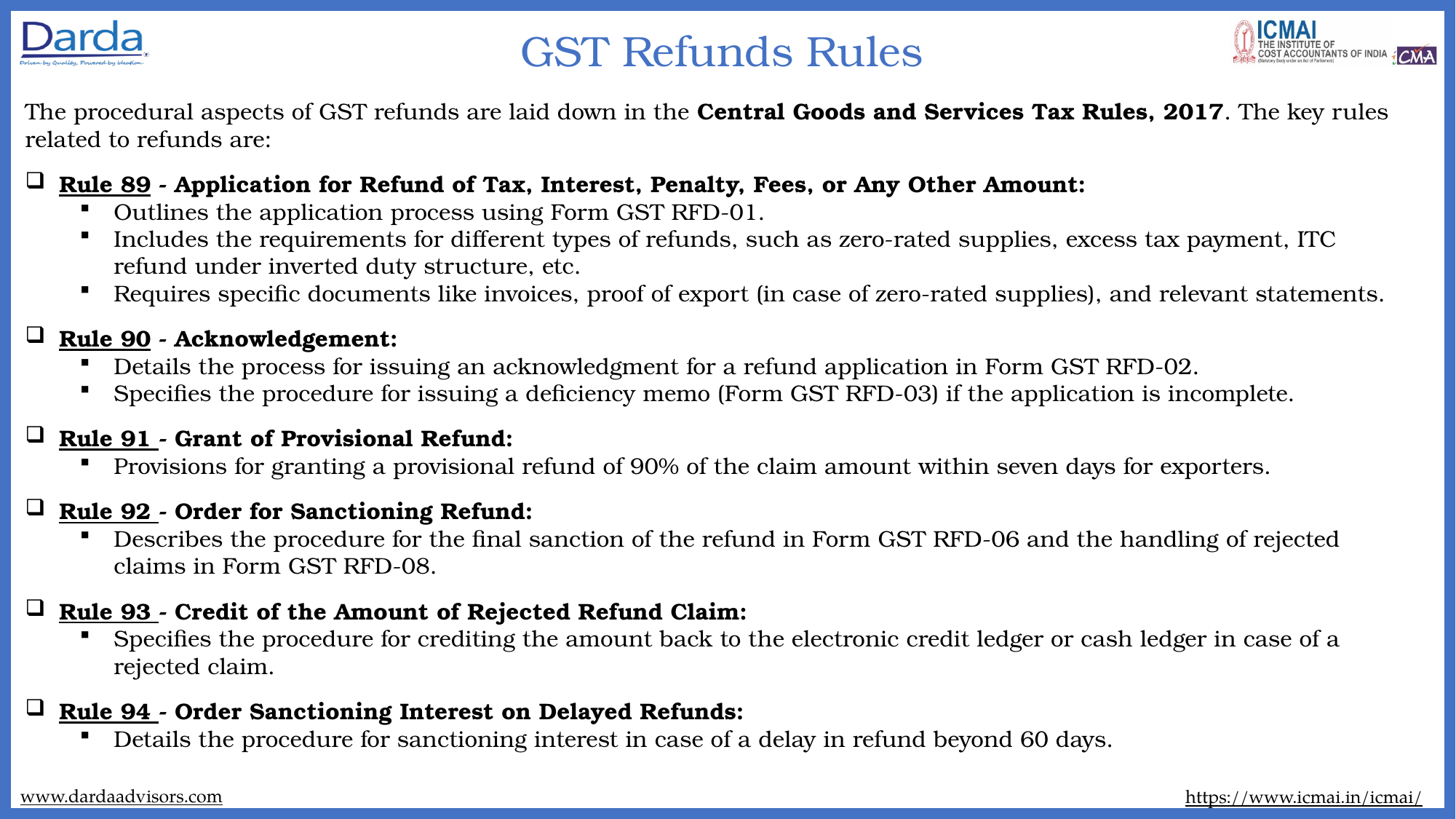

GST Refunds Rules
The procedural aspects of GST refunds are laid down in the Central Goods and Services Tax Rules, 2017. The key rules related to refunds are:

Rule 89 - Application for Refund of Tax, Interest, Penalty, Fees, or Any Other Amount:
Outlines the application process using Form GST RFD-01.
Includes the requirements for different types of refunds, such as zero-rated supplies, excess tax payment, ITC refund under inverted duty structure, etc.
Requires specific documents like invoices, proof of export (in case of zero-rated supplies), and relevant statements.

Rule 90 - Acknowledgement:
Details the process for issuing an acknowledgment for a refund application in Form GST RFD-02.
Specifies the procedure for issuing a deficiency memo (Form GST RFD-03) if the application is incomplete.

Rule 91 - Grant of Provisional Refund:
Provisions for granting a provisional refund of 90% of the claim amount within seven days for exporters.

Rule 92 - Order for Sanctioning Refund:
Describes the procedure for the final sanction of the refund in Form GST RFD-06 and the handling of rejected claims in Form GST RFD-08.

Rule 93 - Credit of the Amount of Rejected Refund Claim:
Specifies the procedure for crediting the amount back to the electronic credit ledger or cash ledger in case of a rejected claim.

Rule 94 - Order Sanctioning Interest on Delayed Refunds:
Details the procedure for sanctioning interest in case of a delay in refund beyond 60 days.